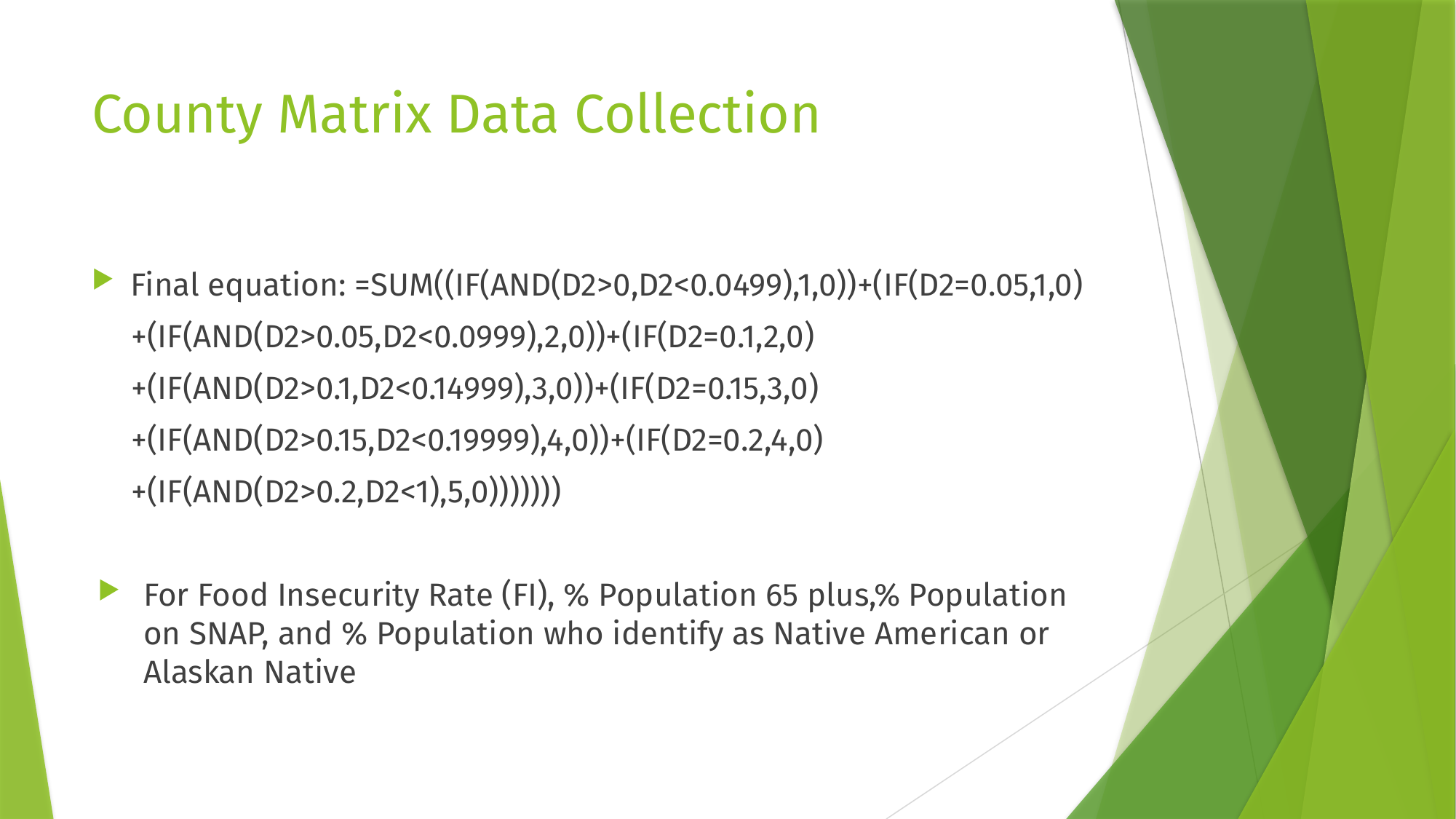

# County Matrix Data Collection
Final equation: =SUM((IF(AND(D2>0,D2<0.0499),1,0))+(IF(D2=0.05,1,0)
+(IF(AND(D2>0.05,D2<0.0999),2,0))+(IF(D2=0.1,2,0)
+(IF(AND(D2>0.1,D2<0.14999),3,0))+(IF(D2=0.15,3,0)
+(IF(AND(D2>0.15,D2<0.19999),4,0))+(IF(D2=0.2,4,0)
+(IF(AND(D2>0.2,D2<1),5,0)))))))

For Food Insecurity Rate (FI), % Population 65 plus,% Population on SNAP, and % Population who identify as Native American or Alaskan Native